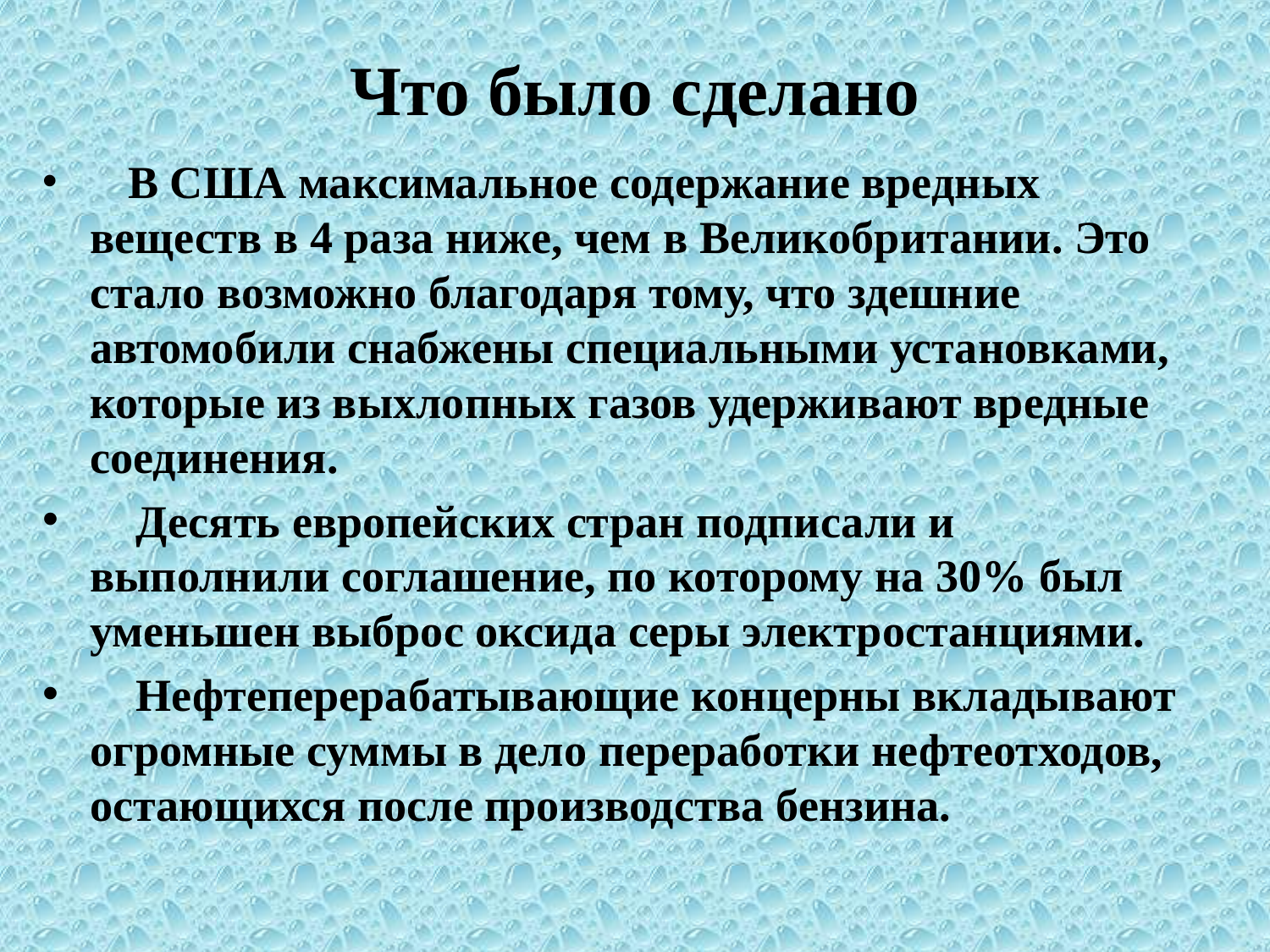

# Что было сделано
    В США максимальное содержание вредных веществ в 4 раза ниже, чем в Великобритании. Это стало возможно благодаря тому, что здешние автомобили снабжены специальными установками, которые из выхлопных газов удерживают вредные соединения.
    Десять европейских стран подписали и выполнили соглашение, по которому на 30% был уменьшен выброс оксида серы электростанциями.
    Нефтеперерабатывающие концерны вкладывают огромные суммы в дело переработки нефтеотходов, остающихся после производства бензина.